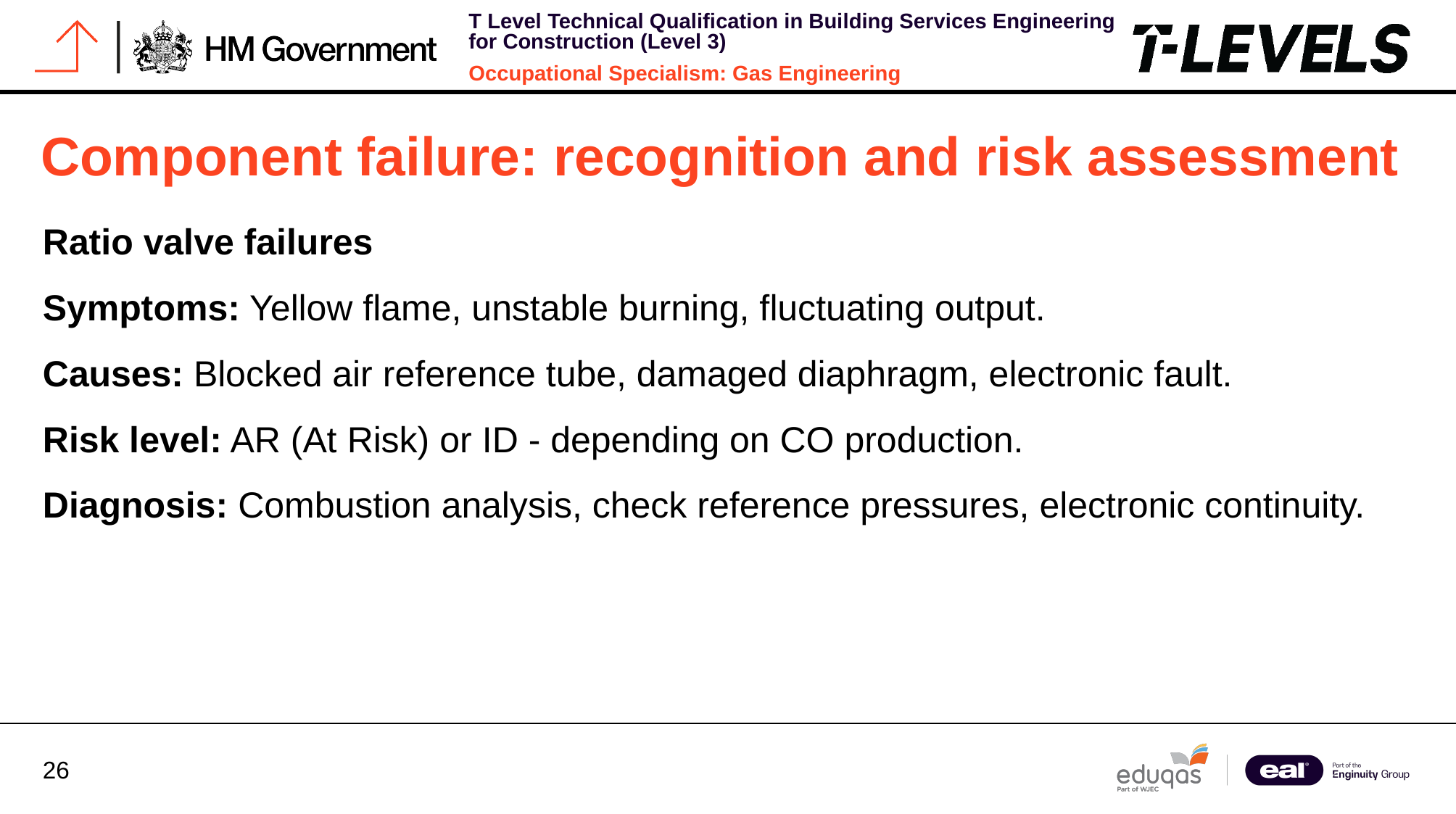

# Component failure: recognition and risk assessment
Ratio valve failures
Symptoms: Yellow flame, unstable burning, fluctuating output.
Causes: Blocked air reference tube, damaged diaphragm, electronic fault.
Risk level: AR (At Risk) or ID - depending on CO production.
Diagnosis: Combustion analysis, check reference pressures, electronic continuity.